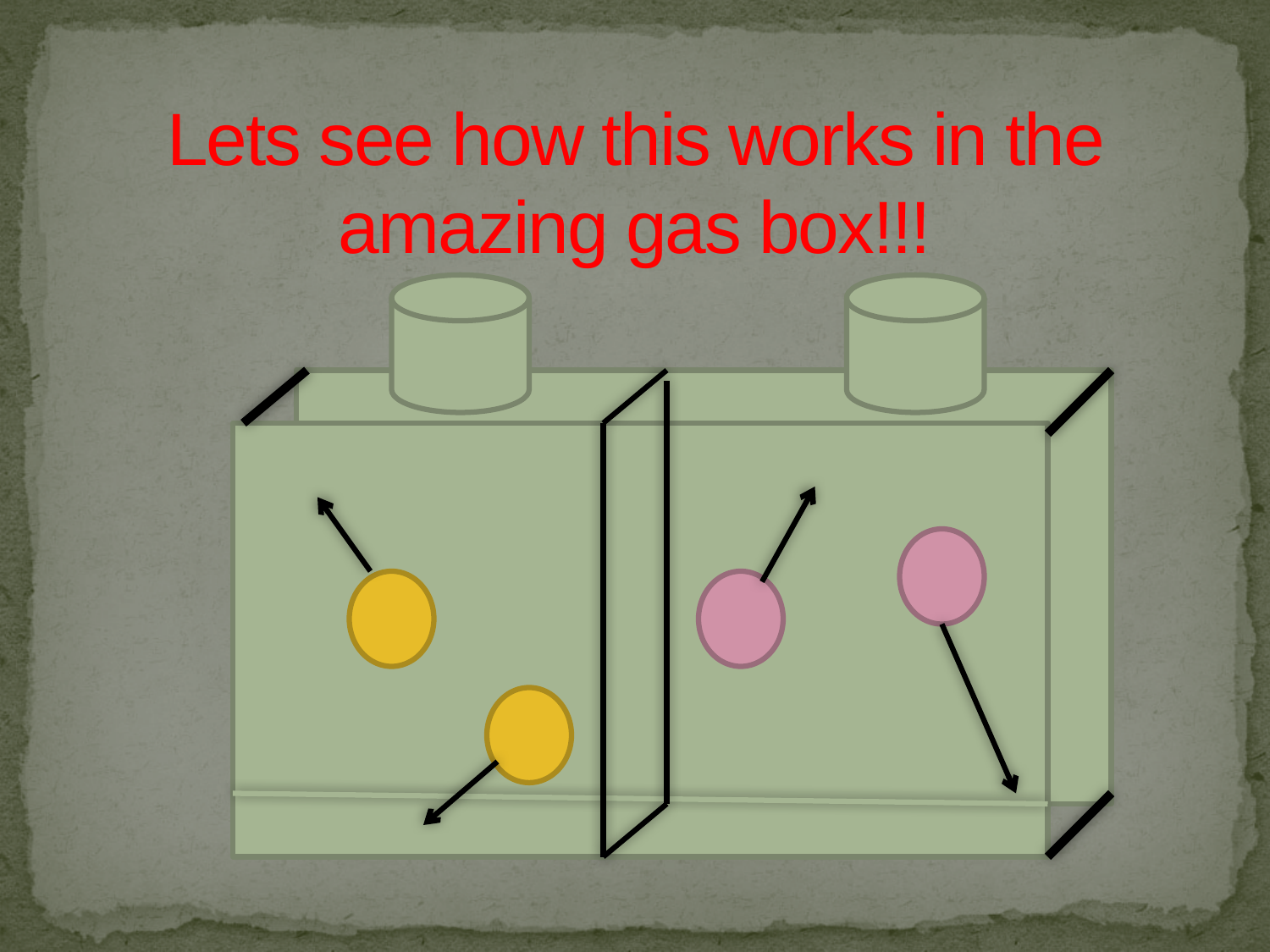

# Lets see how this works in the amazing gas box!!!